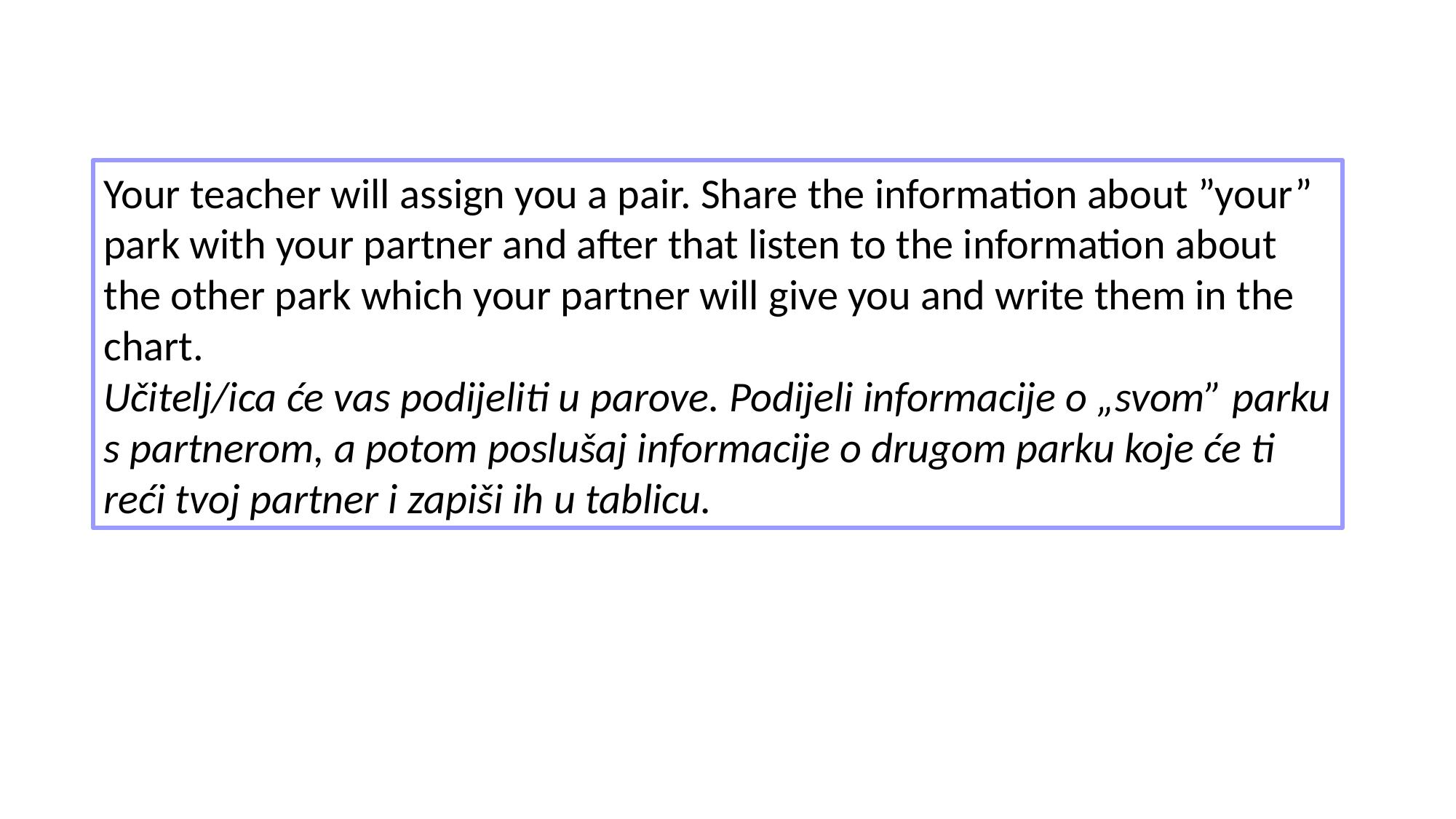

Your teacher will assign you a pair. Share the information about ”your” park with your partner and after that listen to the information about the other park which your partner will give you and write them in the chart.
Učitelj/ica će vas podijeliti u parove. Podijeli informacije o „svom” parku s partnerom, a potom poslušaj informacije o drugom parku koje će ti reći tvoj partner i zapiši ih u tablicu.